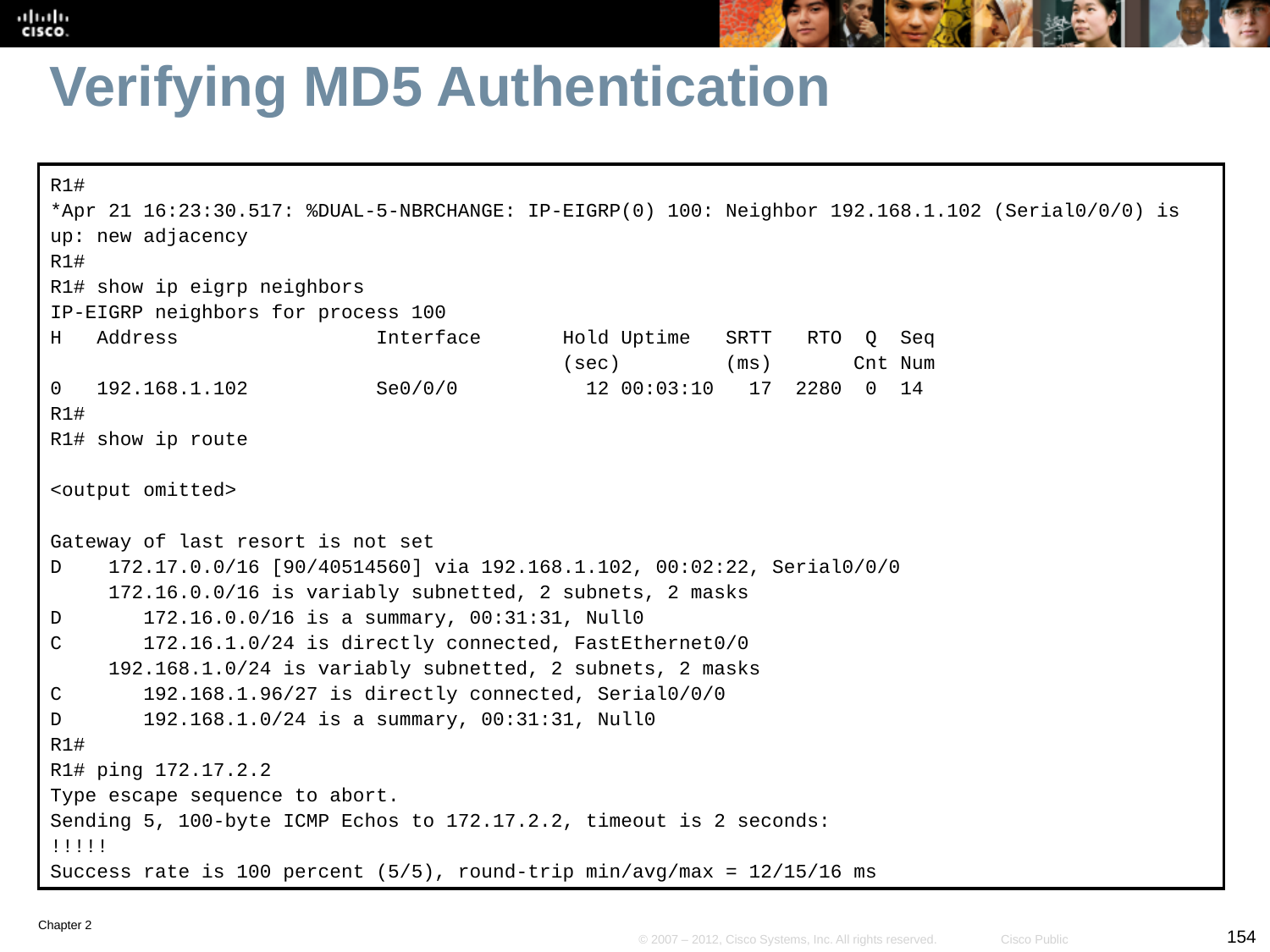

# Verifying MD5 Authentication
R1#
*Apr 21 16:23:30.517: %DUAL-5-NBRCHANGE: IP-EIGRP(0) 100: Neighbor 192.168.1.102 (Serial0/0/0) is up: new adjacency
R1#
R1# show ip eigrp neighbors
IP-EIGRP neighbors for process 100
H   Address                 Interface       Hold Uptime   SRTT   RTO  Q  Seq
                                            (sec)         (ms)       Cnt Num
0   192.168.1.102           Se0/0/0           12 00:03:10   17  2280  0  14
R1#
R1# show ip route

<output omitted>

Gateway of last resort is not set
D    172.17.0.0/16 [90/40514560] via 192.168.1.102, 00:02:22, Serial0/0/0
     172.16.0.0/16 is variably subnetted, 2 subnets, 2 masks
D       172.16.0.0/16 is a summary, 00:31:31, Null0
C       172.16.1.0/24 is directly connected, FastEthernet0/0
     192.168.1.0/24 is variably subnetted, 2 subnets, 2 masks
C       192.168.1.96/27 is directly connected, Serial0/0/0
D       192.168.1.0/24 is a summary, 00:31:31, Null0
R1#
R1# ping 172.17.2.2
Type escape sequence to abort.
Sending 5, 100-byte ICMP Echos to 172.17.2.2, timeout is 2 seconds:
!!!!!
Success rate is 100 percent (5/5), round-trip min/avg/max = 12/15/16 ms